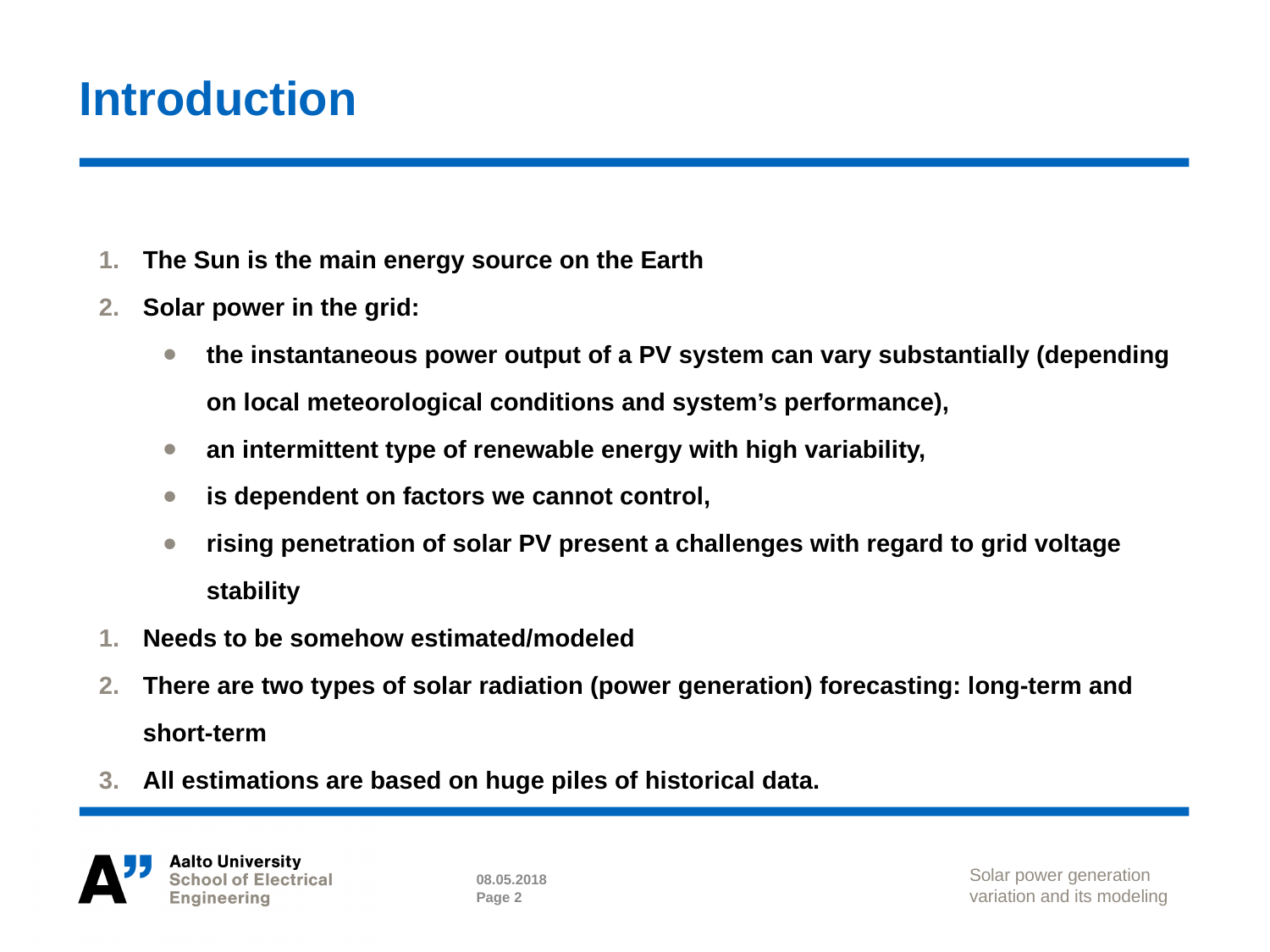

# Introduction
The Sun is the main energy source on the Earth
Solar power in the grid:
the instantaneous power output of a PV system can vary substantially (depending on local meteorological conditions and system’s performance),
an intermittent type of renewable energy with high variability,
is dependent on factors we cannot control,
rising penetration of solar PV present a challenges with regard to grid voltage stability
Needs to be somehow estimated/modeled
There are two types of solar radiation (power generation) forecasting: long-term and short-term
All estimations are based on huge piles of historical data.

Solar power generation variation and its modeling
08.05.2018
Page 2